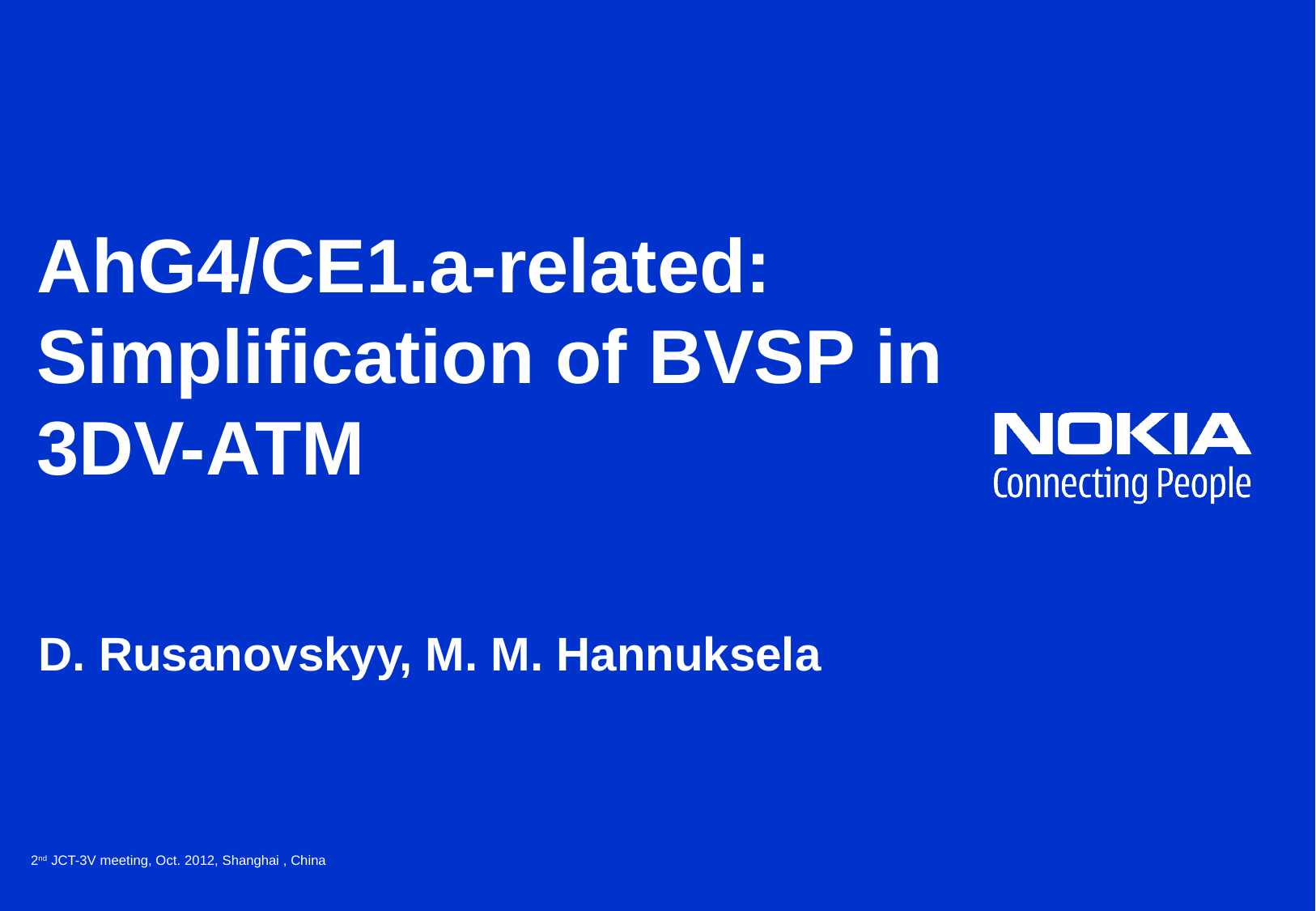

# AhG4/CE1.a-related: Simplification of BVSP in 3DV-ATM
D. Rusanovskyy, M. M. Hannuksela